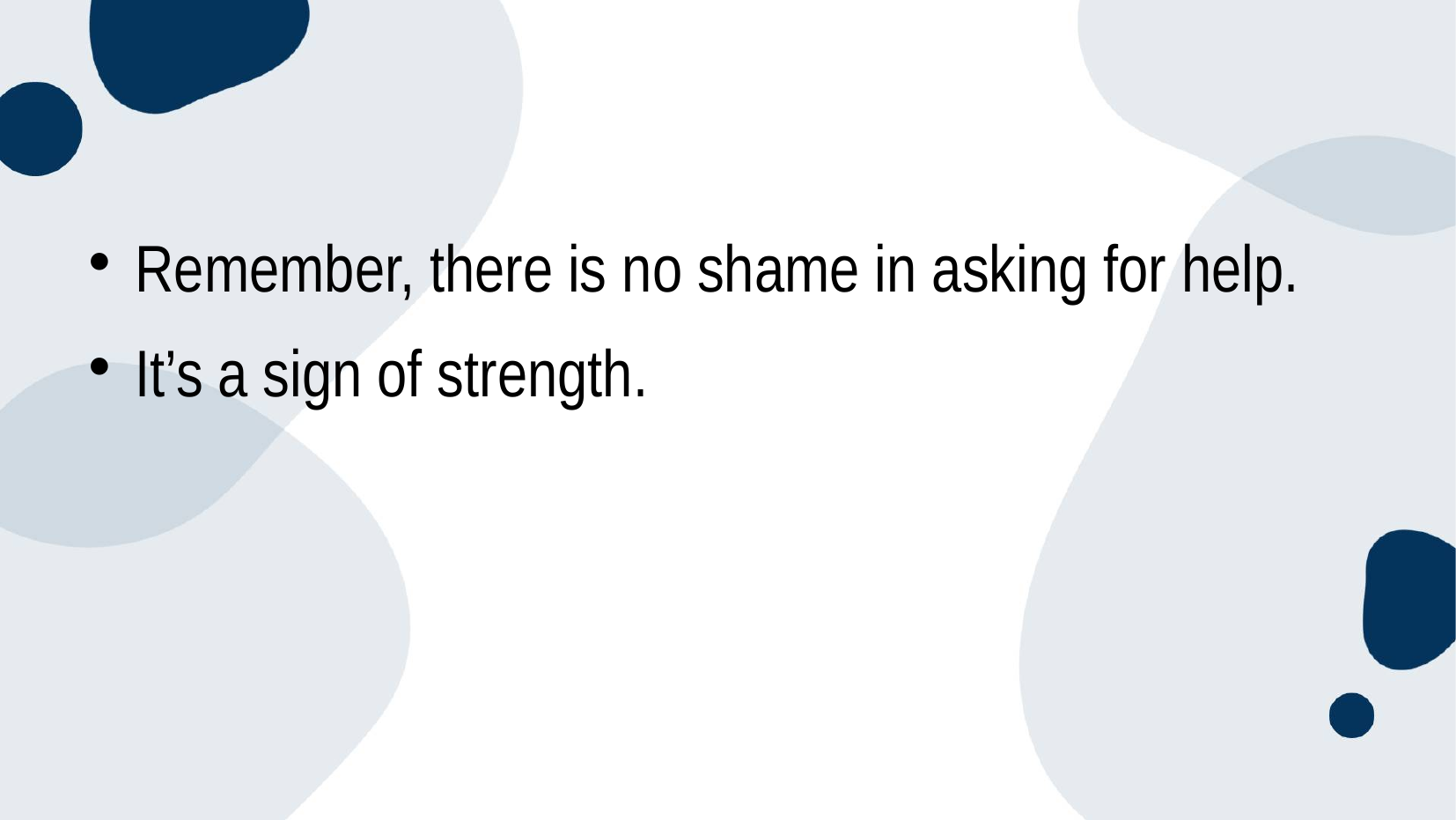

#
Remember, there is no shame in asking for help.
It’s a sign of strength.